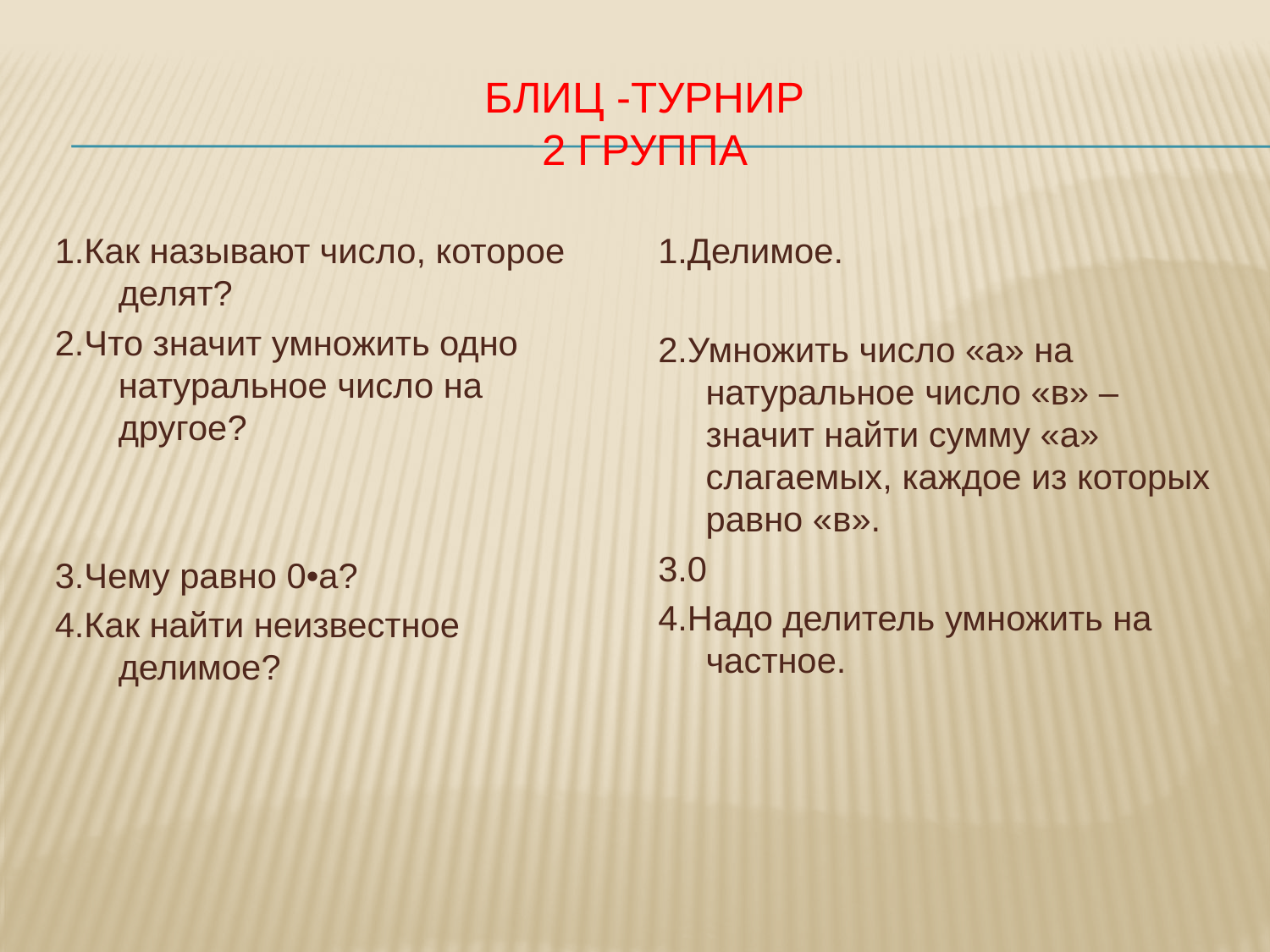

# Блиц -турнир 2 группа
1.Как называют число, которое делят?
2.Что значит умножить одно натуральное число на другое?

3.Чему равно 0•а?
4.Как найти неизвестное делимое?
1.Делимое.

2.Умножить число «а» на натуральное число «в» – значит найти сумму «а» слагаемых, каждое из которых равно «в».
3.0
4.Надо делитель умножить на частное.